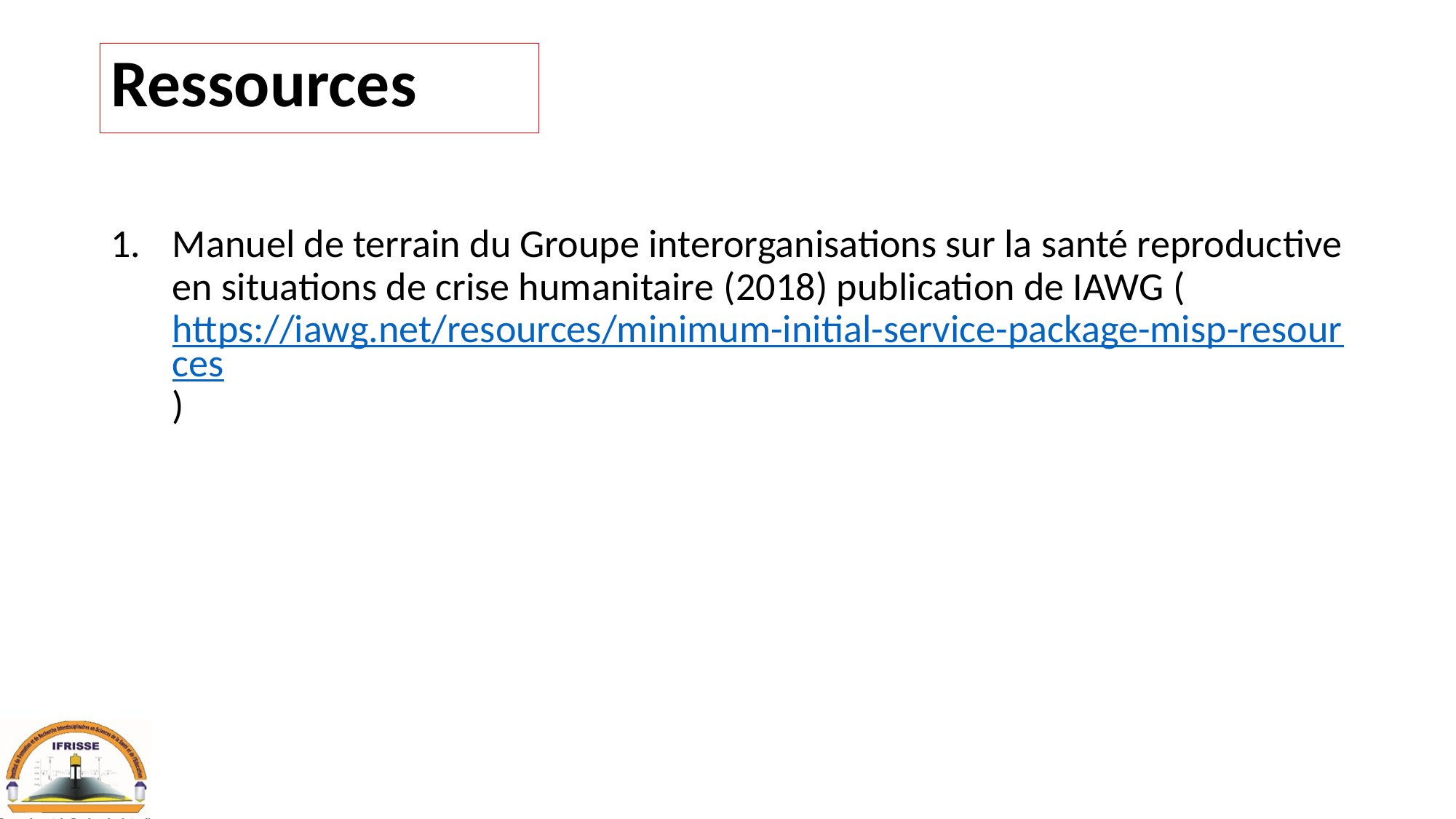

# Ressources
Manuel de terrain du Groupe interorganisations sur la santé reproductive en situations de crise humanitaire (2018) publication de IAWG (https://iawg.net/resources/minimum-initial-service-package-misp-resources)